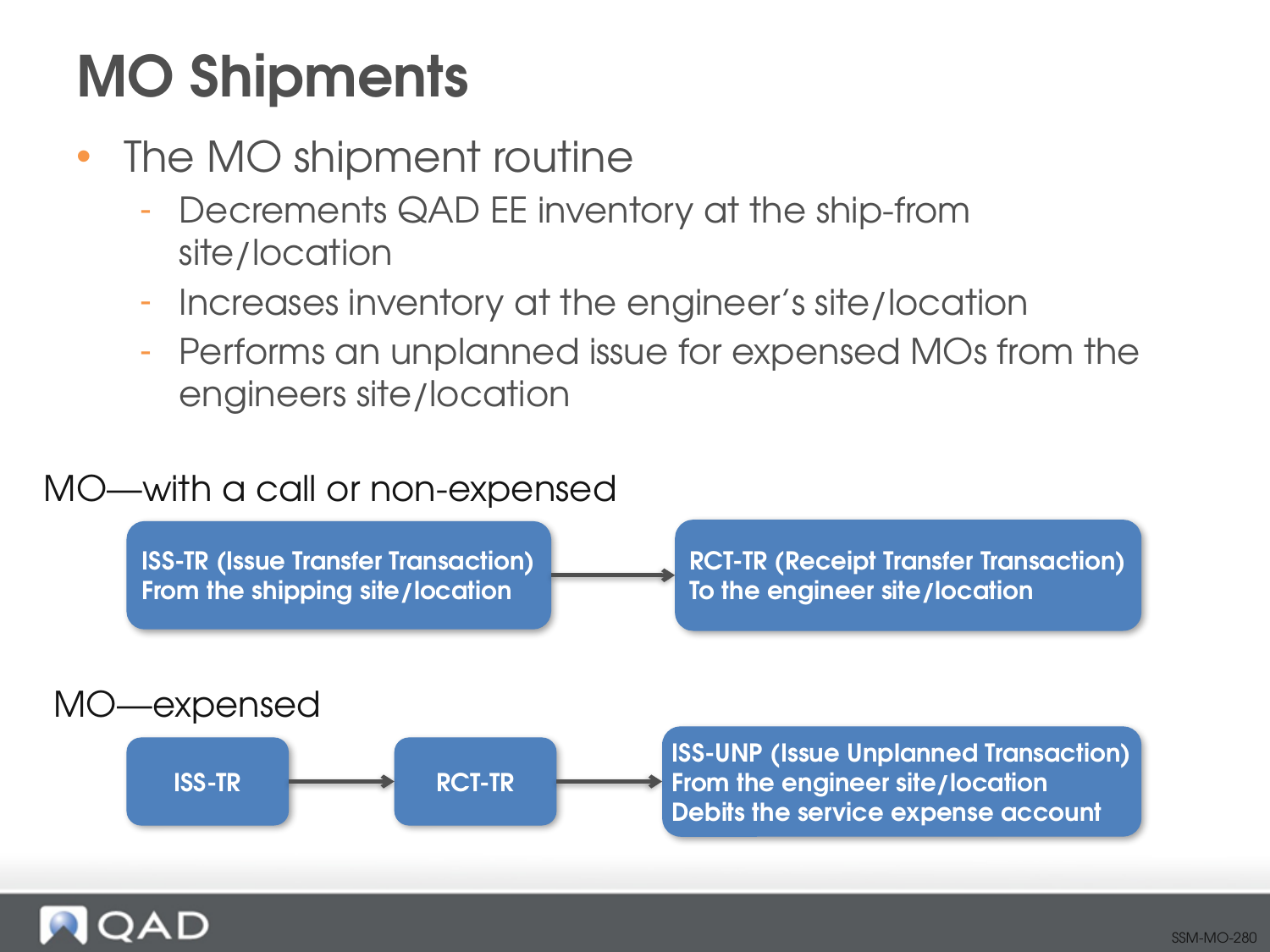

# MO Shipments
The MO shipment routine
Decrements QAD EE inventory at the ship-from site/location
Increases inventory at the engineer’s site/location
Performs an unplanned issue for expensed MOs from the engineers site/location
MO—with a call or non-expensed
RCT-TR (Receipt Transfer Transaction)
To the engineer site/location
ISS-TR (Issue Transfer Transaction)
From the shipping site/location
MO—expensed

ISS-UNP (Issue Unplanned Transaction)
From the engineer site/location
Debits the service expense account
ISS-TR
RCT-TR
SSM-MO-280